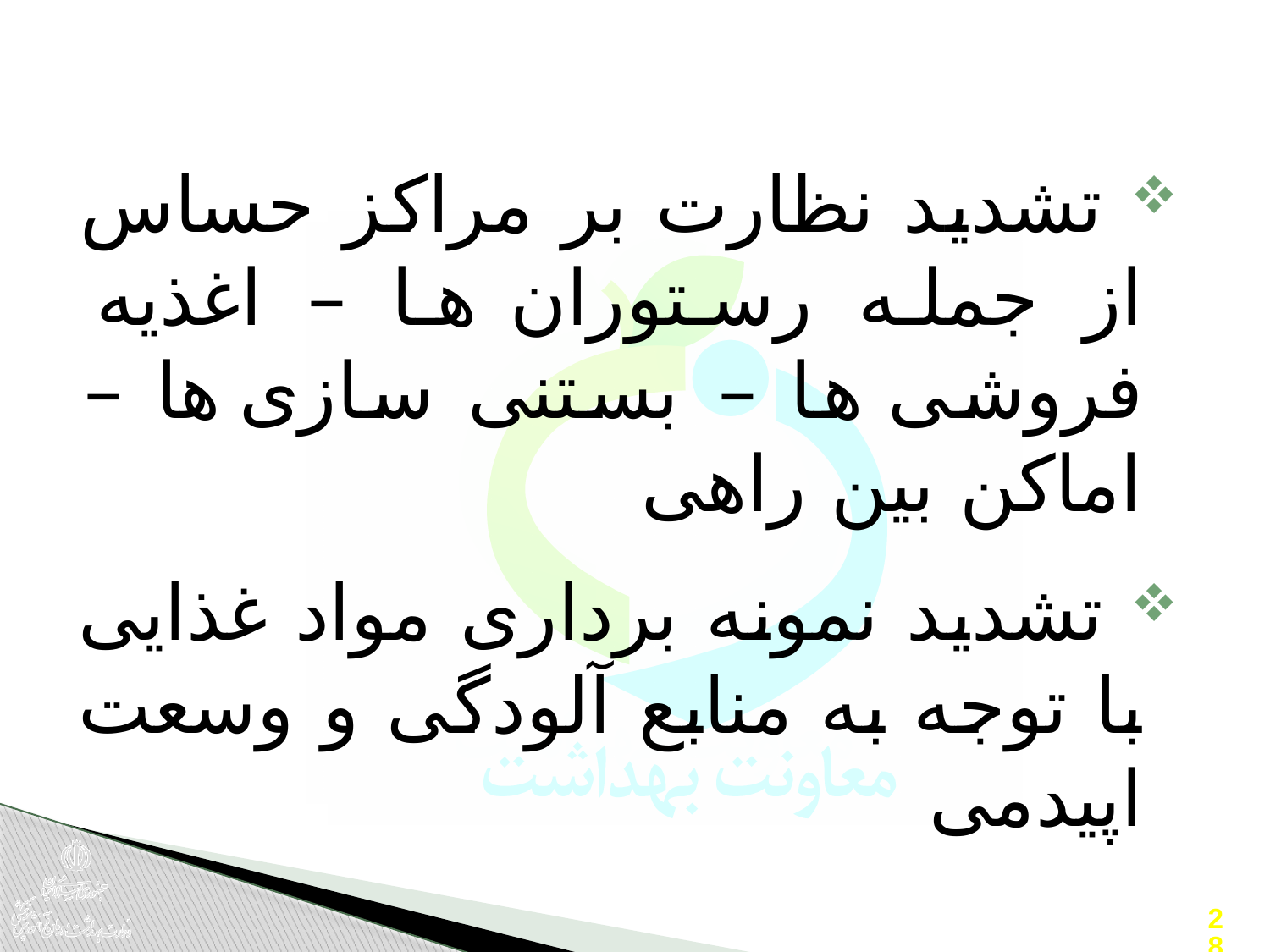

تشدید نظارت بر مراکز حساس از جمله رستوران ها – اغذیه فروشی ها –  بستنی سازی ها – اماکن بین راهی

 تشدید نمونه برداری مواد غذایی با توجه به منابع آلودگی و وسعت اپیدمی
28